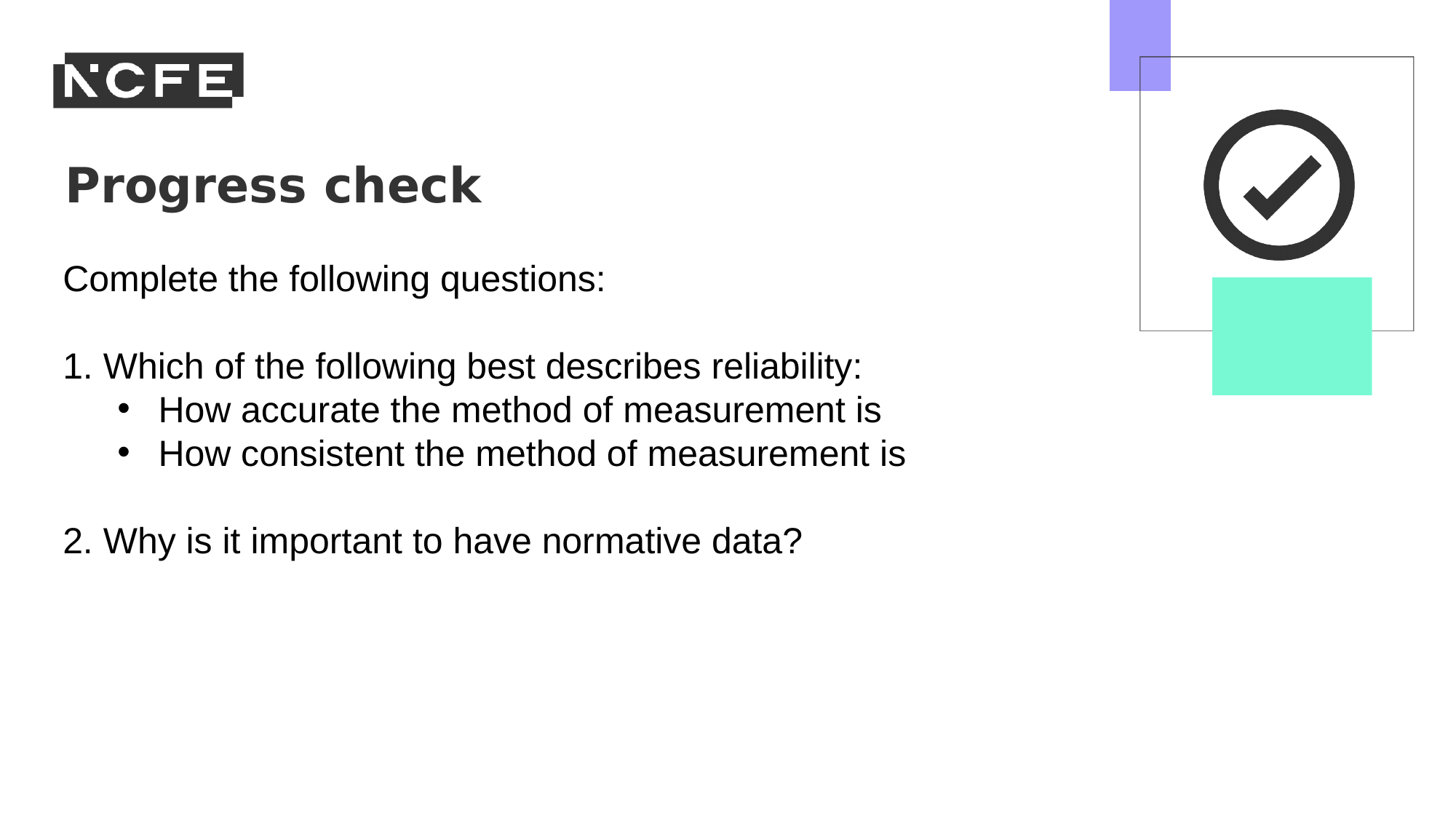

Complete the following questions:

1. Which of the following best describes reliability:
How accurate the method of measurement is
How consistent the method of measurement is

2. Why is it important to have normative data?